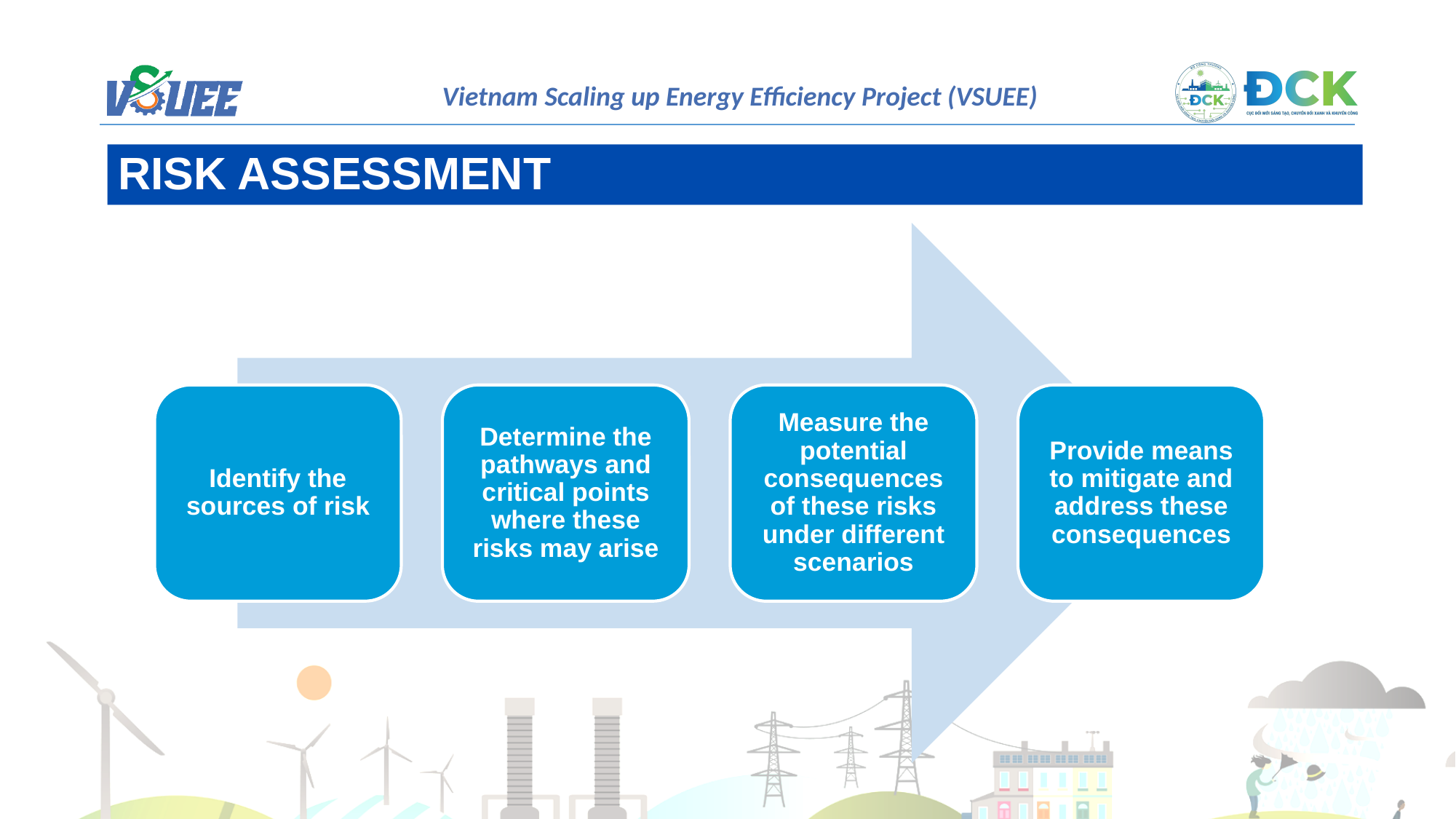

RISK ASSESSMENT

Identify the sources of risk
Determine the pathways and critical points where these risks may arise
Measure the potential consequences of these risks under different scenarios
Provide means to mitigate and address these consequences